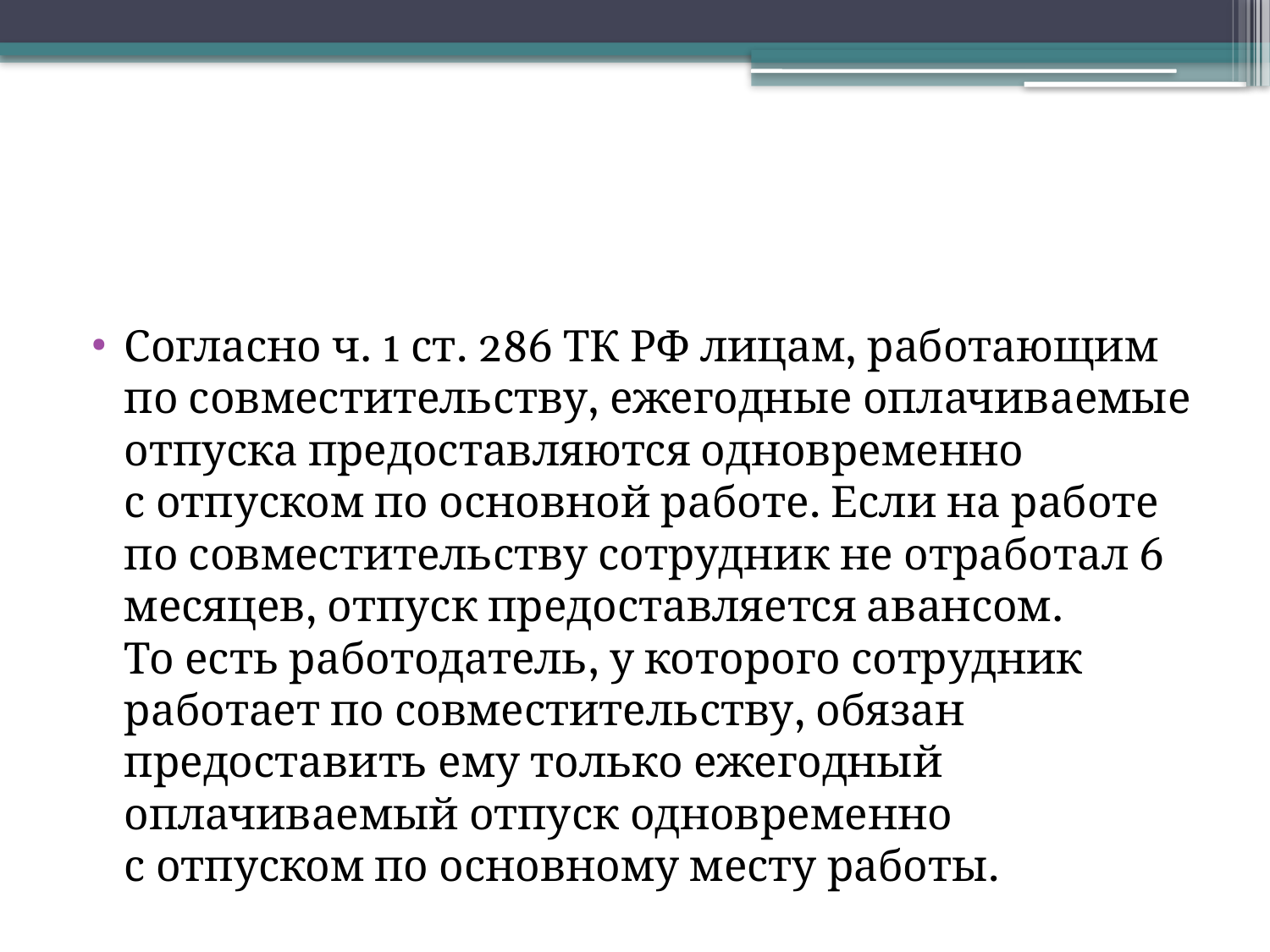

#
Согласно ч. 1 ст. 286 ТК РФ лицам, работающим по совместительству, ежегодные оплачиваемые отпуска предоставляются одновременно с отпуском по основной работе. Если на работе по совместительству сотрудник не отработал 6 месяцев, отпуск предоставляется авансом. То есть работодатель, у которого сотрудник работает по совместительству, обязан предоставить ему только ежегодный оплачиваемый отпуск одновременно с отпуском по основному месту работы.